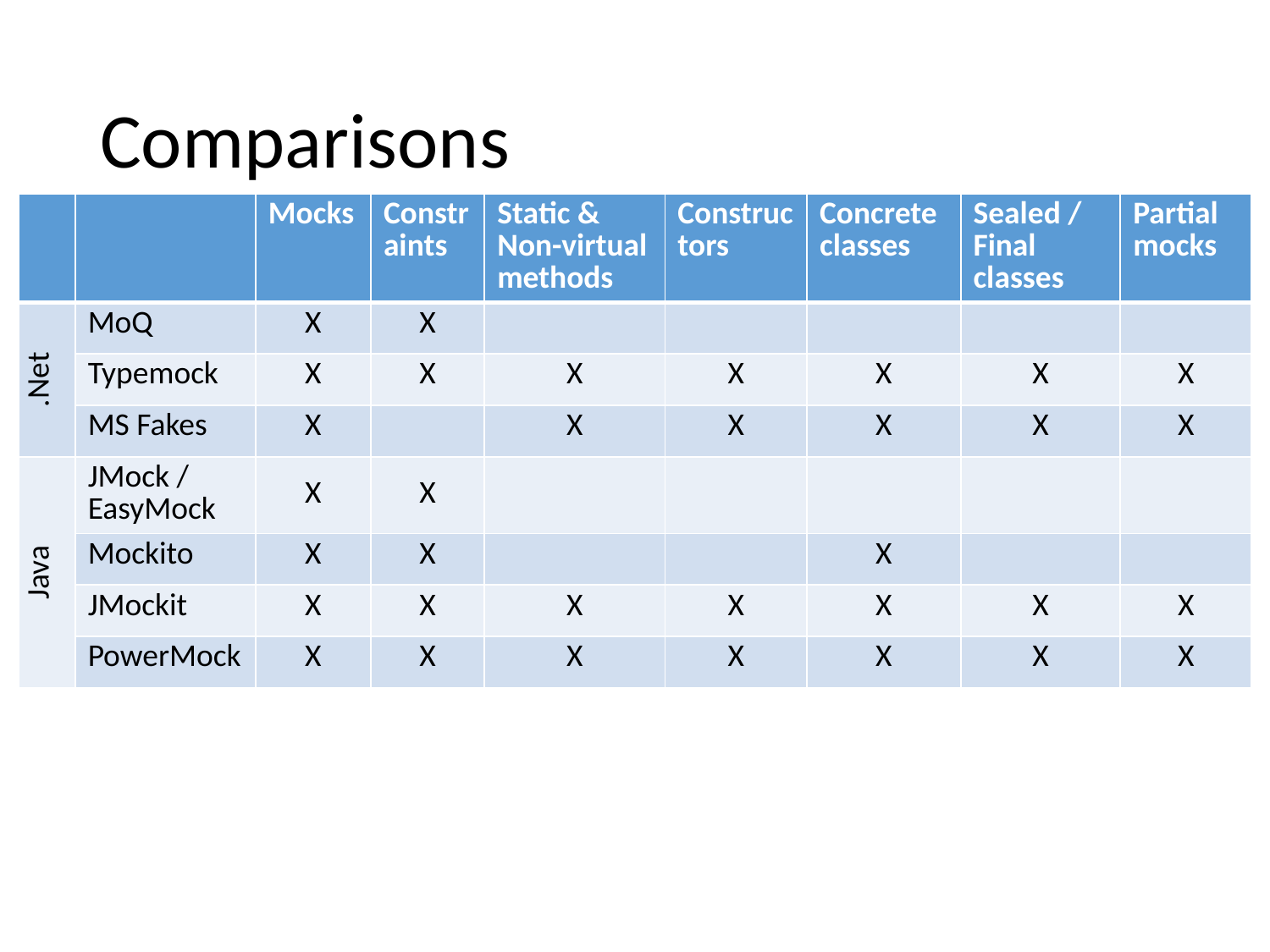

# Comparisons
|  |  | Mocks | Constraints | Static & Non-virtual methods | Constructors | Concrete classes | Sealed / Final classes | Partial mocks |
| --- | --- | --- | --- | --- | --- | --- | --- | --- |
| .Net | MoQ | X | X |  |  |  |  |  |
|  | Typemock | X | X | X | X | X | X | X |
|  | MS Fakes | X |  | X | X | X | X | X |
| Java | JMock / EasyMock | X | X |  |  |  |  |  |
|  | Mockito | X | X |  |  | X |  |  |
|  | JMockit | X | X | X | X | X | X | X |
|  | PowerMock | X | X | X | X | X | X | X |